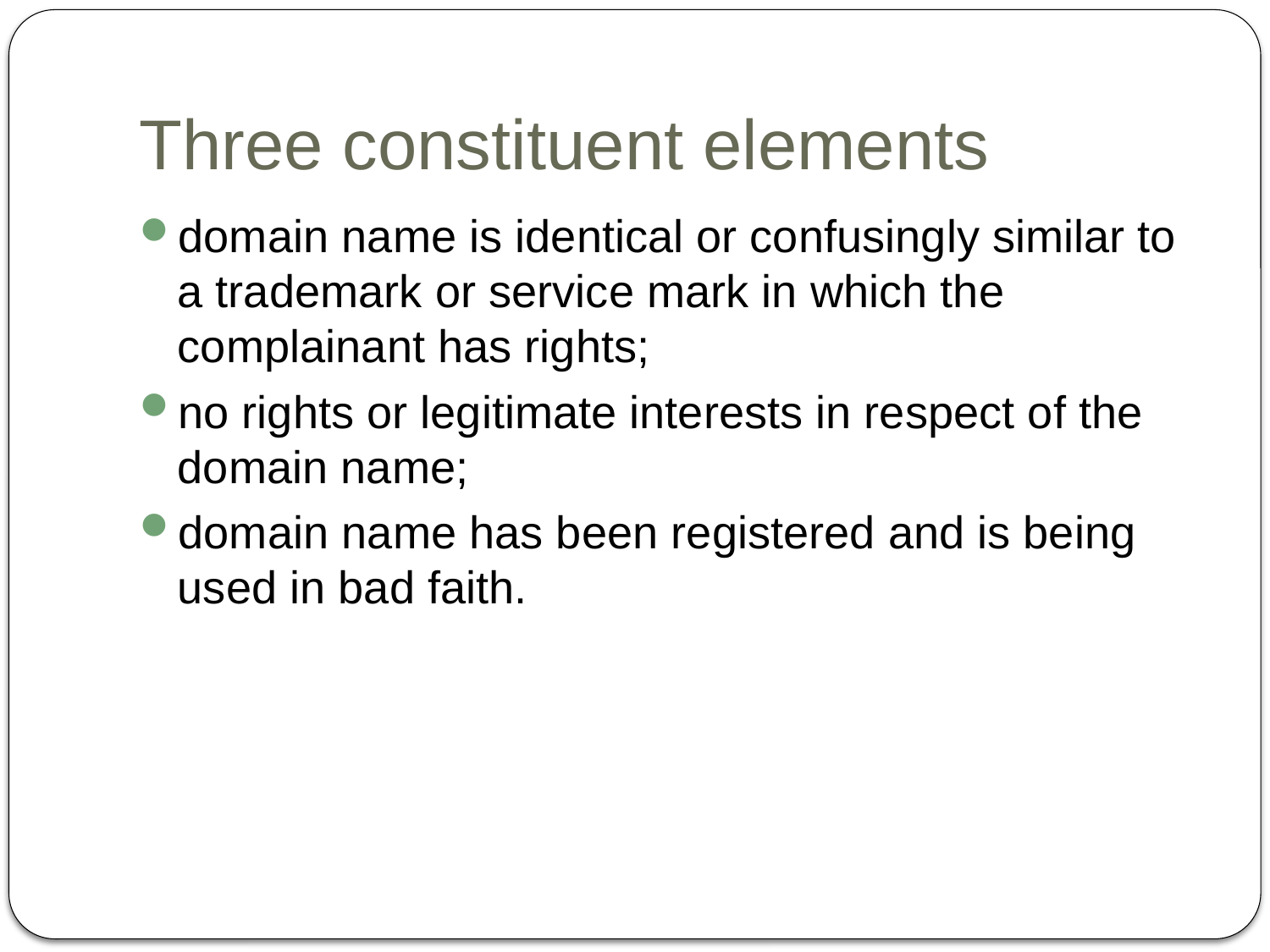

# Three constituent elements
domain name is identical or confusingly similar to a trademark or service mark in which the complainant has rights;
no rights or legitimate interests in respect of the domain name;
domain name has been registered and is being used in bad faith.